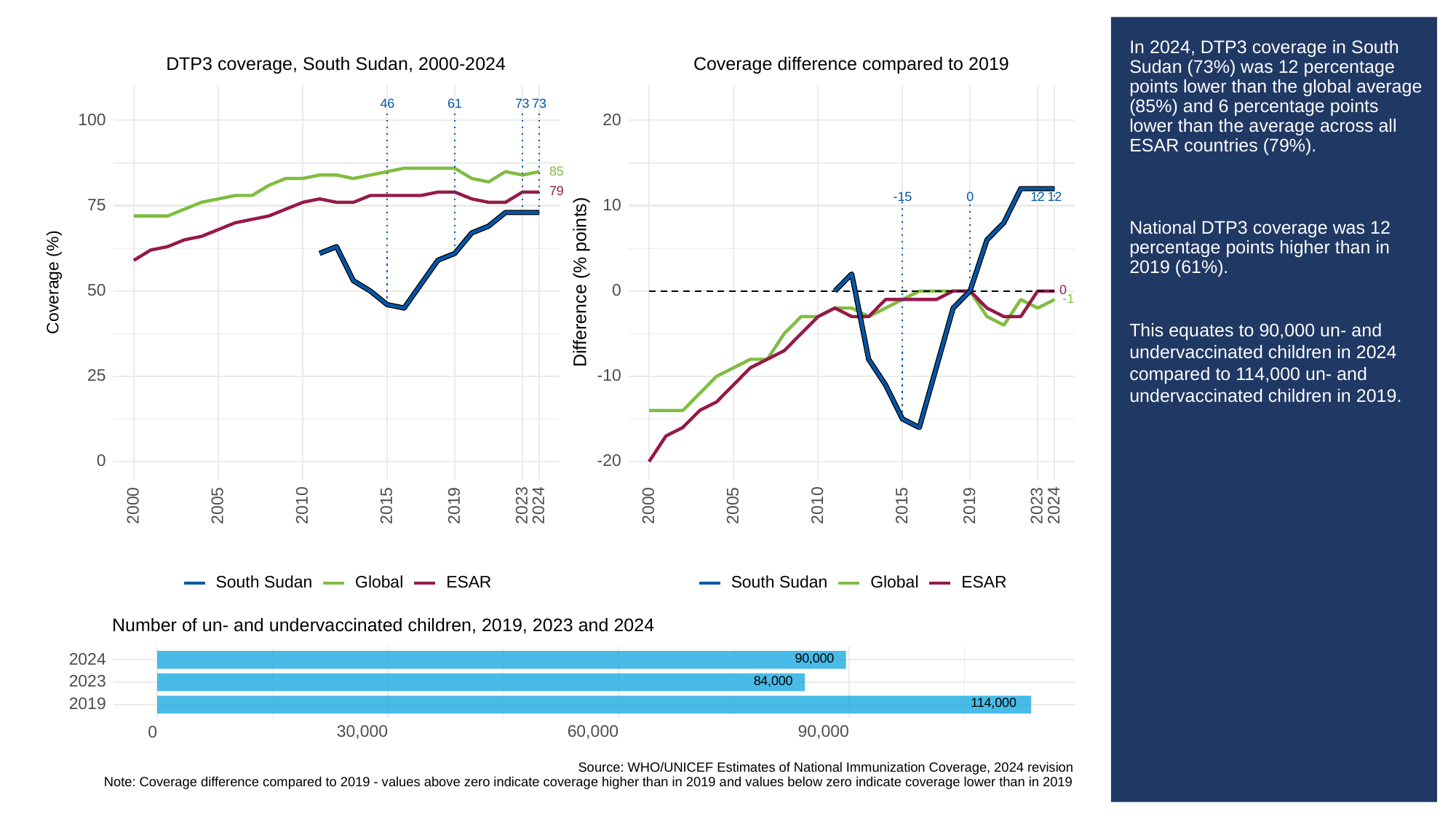

# In 2024, DTP3 coverage in South Sudan (73%) was 12 percentage points lower than the global average (85%) and 6 percentage points lower than the average across all ESAR countries (79%).

National DTP3 coverage was 12 percentage points higher than in 2019 (61%).

This equates to 90,000 un- and undervaccinated children in 2024 compared to 114,000 un- and undervaccinated children in 2019.

DTP3 coverage, South Sudan, 2000-2024
Coverage difference compared to 2019

73
73
46
61

100
20

85

79

-15
0
12
12
10
75

Difference (% points)
Coverage (%)
50
0
0

-1

25
-10

0
-20

2023
2023
2000
2005
2010
2015
2019
2024
2000
2005
2010
2015
2019
2024
South Sudan
Global
ESAR
South Sudan
Global
ESAR

Number of un- and undervaccinated children, 2019, 2023 and 2024

90,000
2024

84,000
2023

114,000
2019

30,000
60,000
90,000
0
Source: WHO/UNICEF Estimates of National Immunization Coverage, 2024 revision
Note: Coverage difference compared to 2019 - values above zero indicate coverage higher than in 2019 and values below zero indicate coverage lower than in 2019